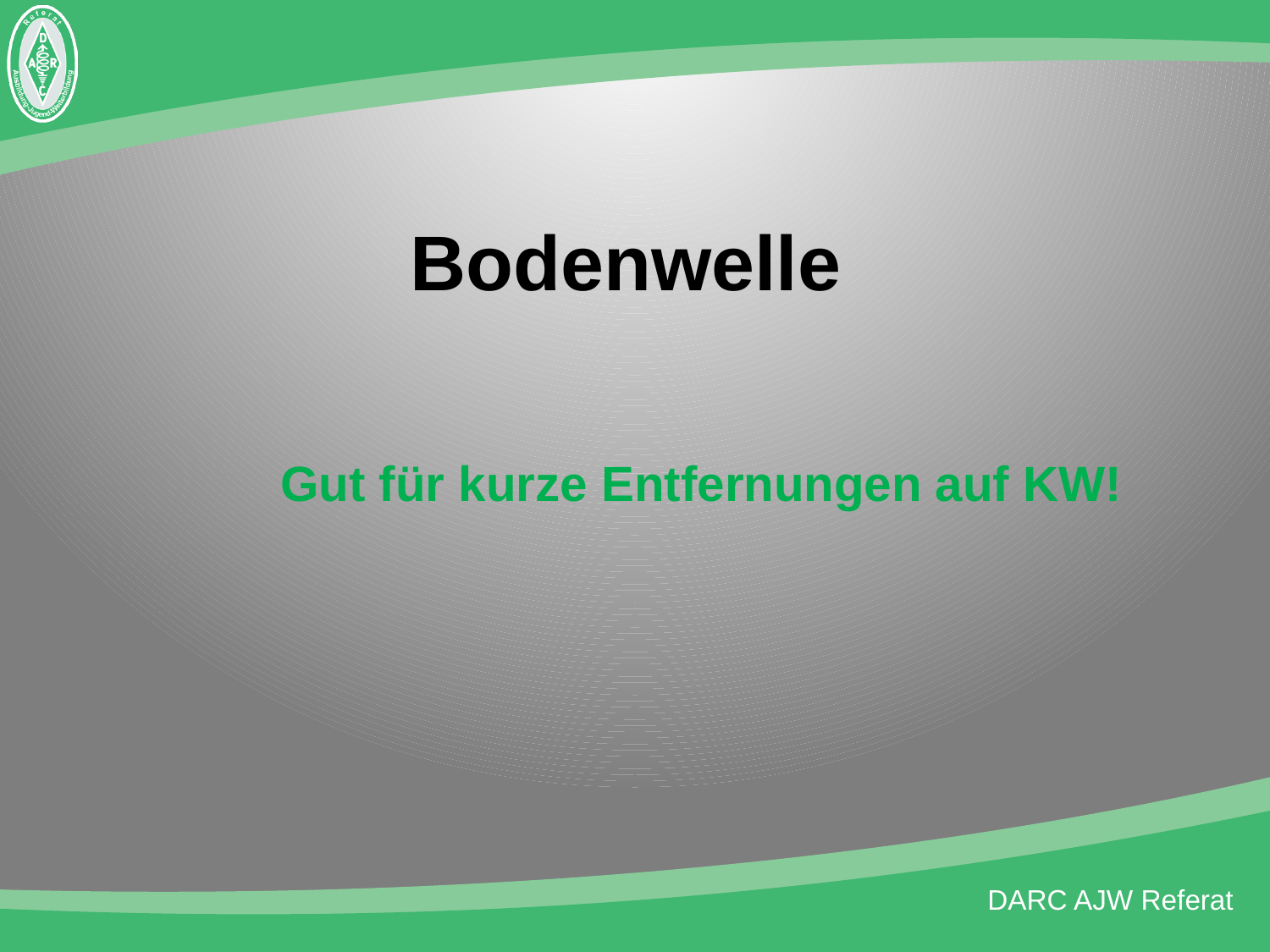

# Bodenwelle
Gut für kurze Entfernungen auf KW!